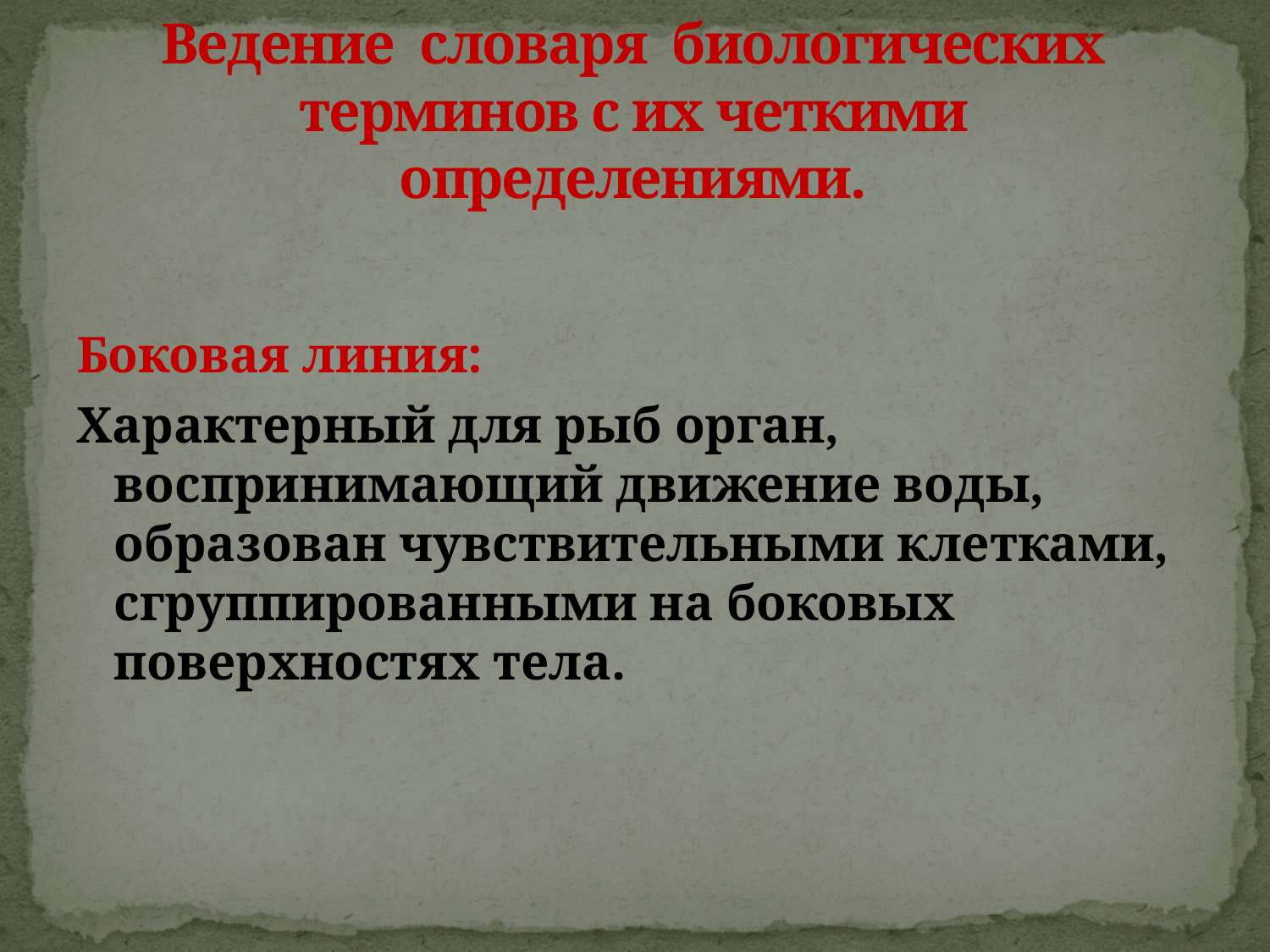

# Ведение  словаря  биологических терминов с их четкими определениями.
Боковая линия:
Характерный для рыб орган, воспринимающий движение воды, образован чувствительными клетками, сгруппированными на боковых поверхностях тела.